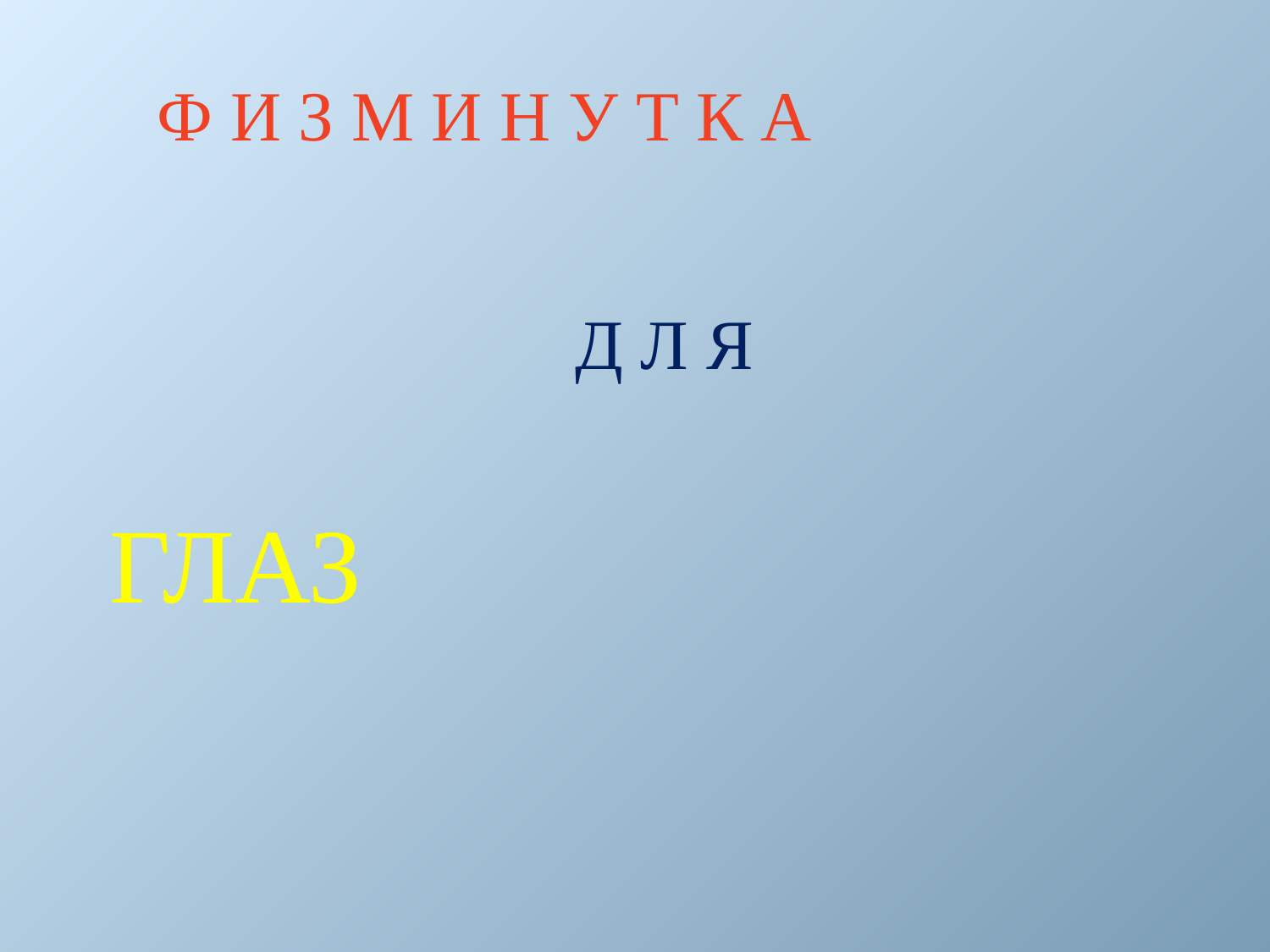

Ф И З М И Н У Т К А

                            Д Л Я

 ГЛАЗ